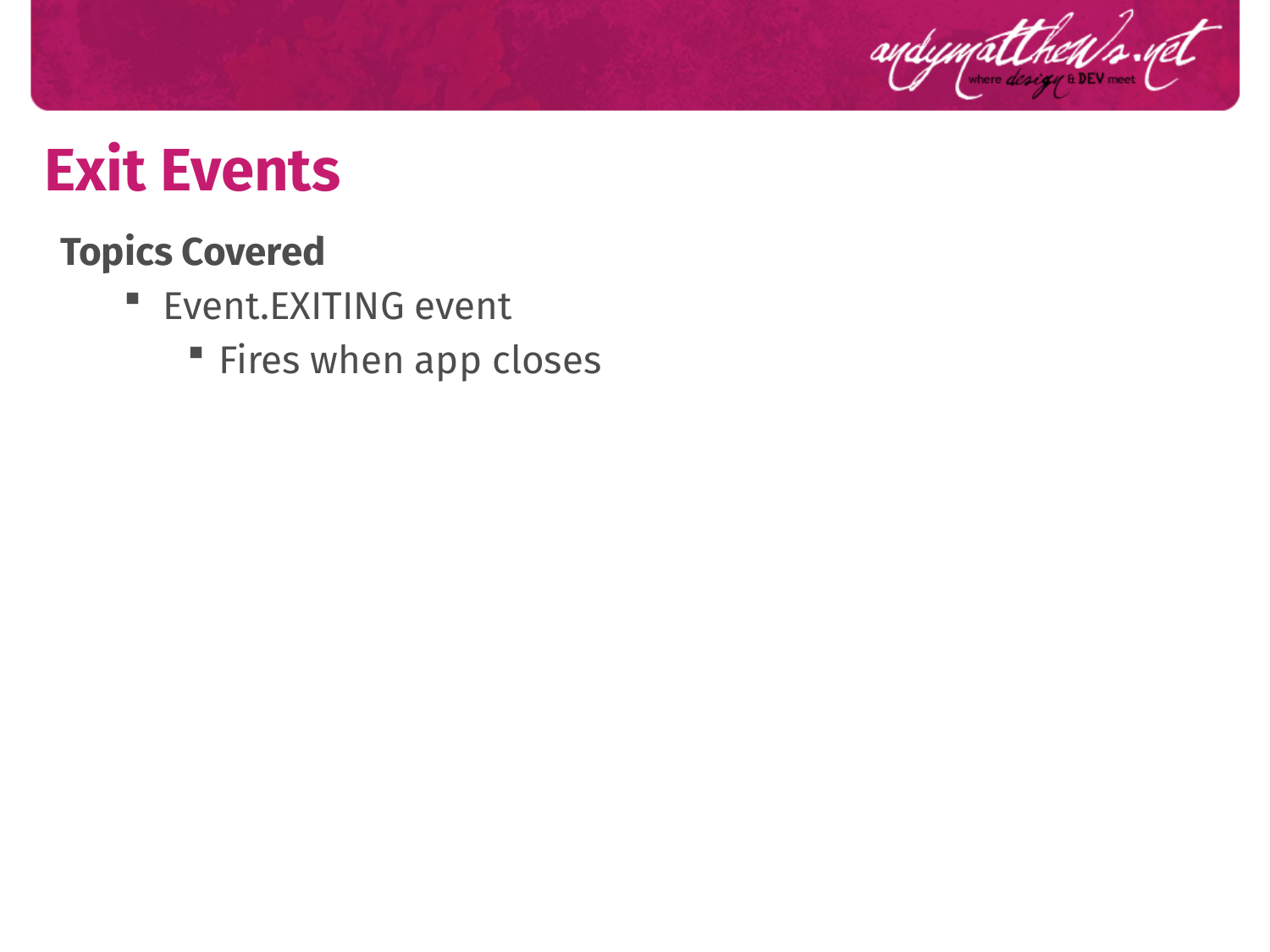

Exit Events
Topics Covered
Event.EXITING event
Fires when app closes